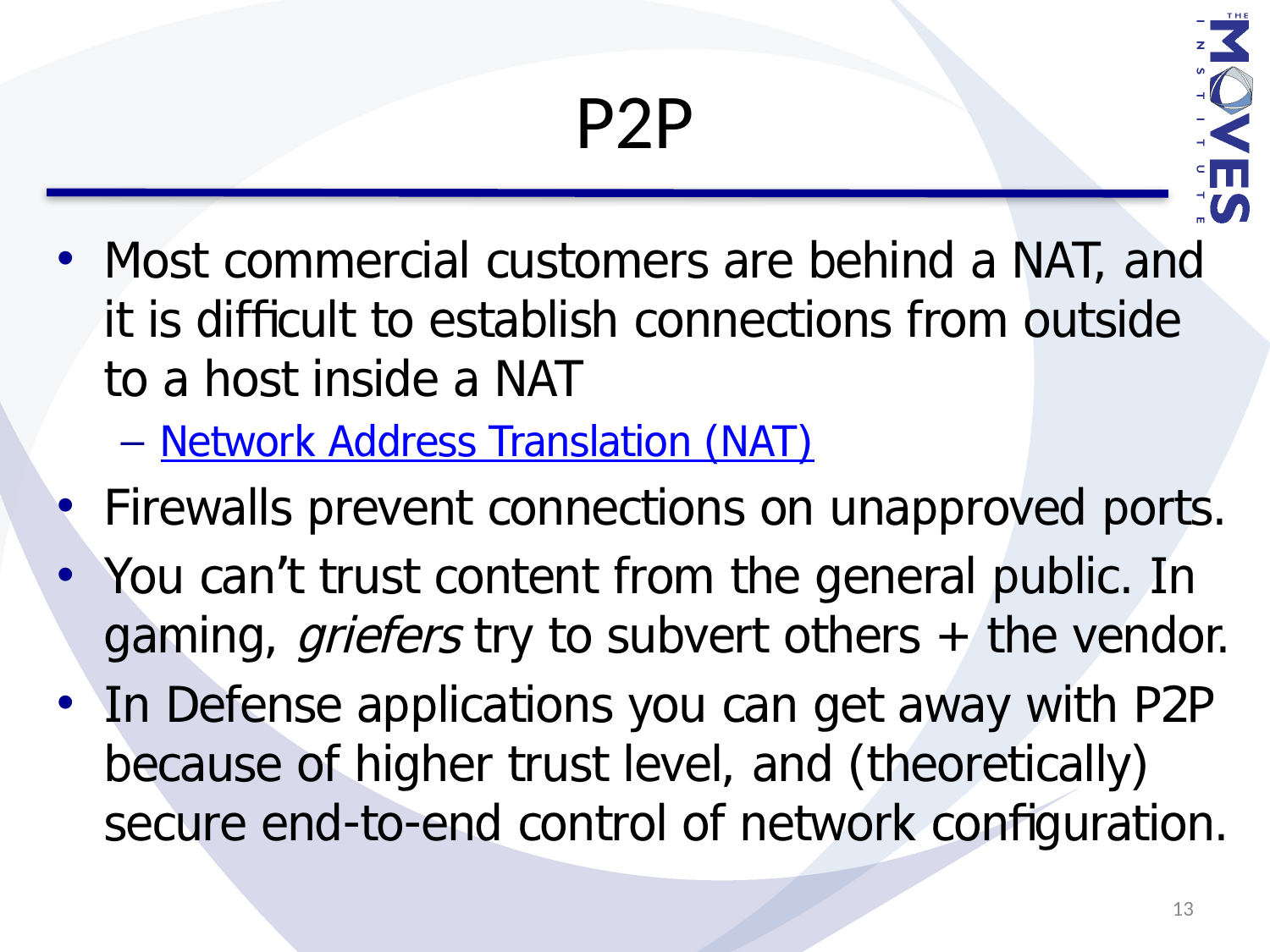

# P2P
Most commercial customers are behind a NAT, and it is difficult to establish connections from outside to a host inside a NAT
Network Address Translation (NAT)
Firewalls prevent connections on unapproved ports.
You can’t trust content from the general public. In gaming, griefers try to subvert others + the vendor.
In Defense applications you can get away with P2P because of higher trust level, and (theoretically) secure end-to-end control of network configuration.
13